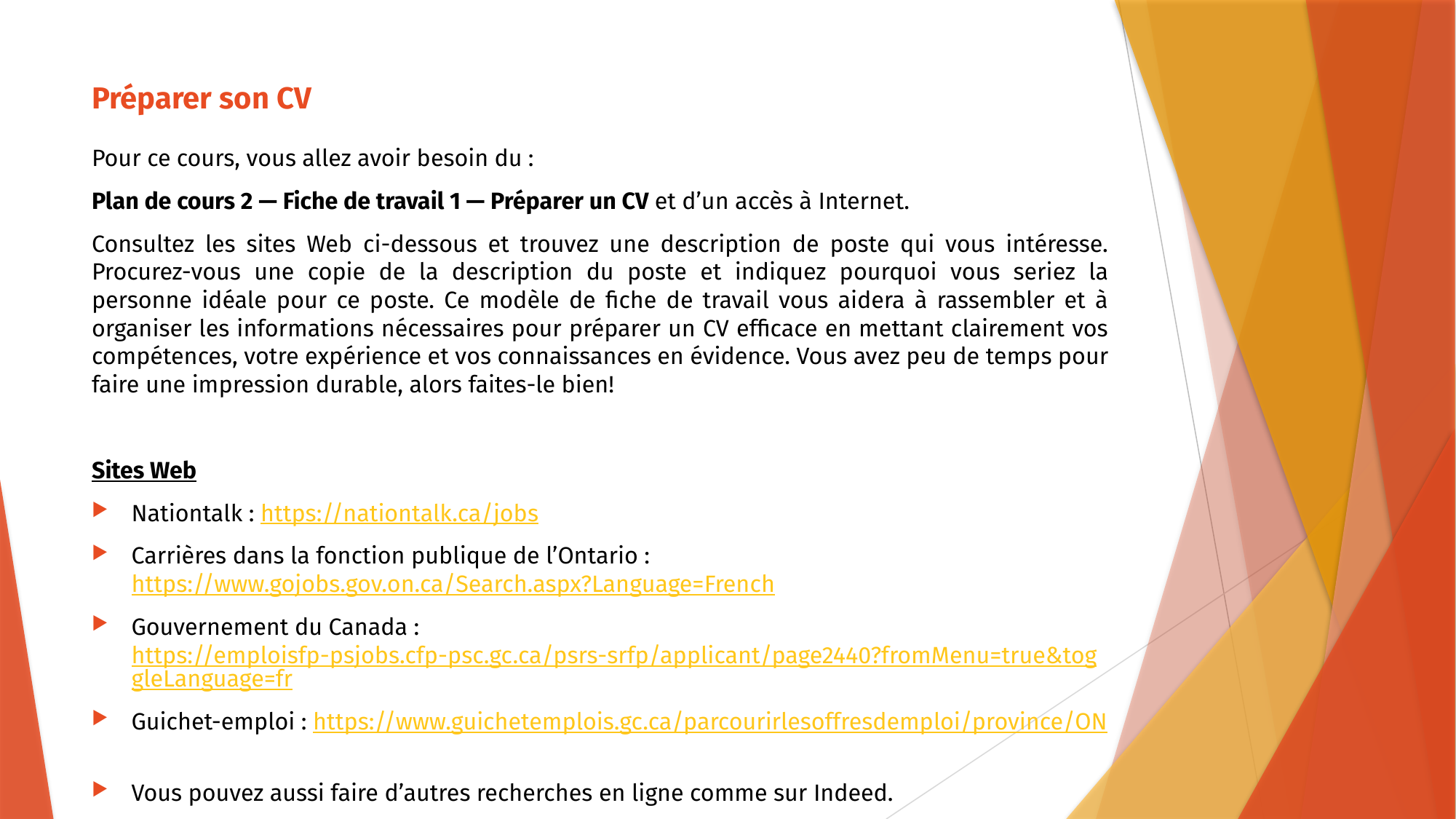

# Préparer son CV
Pour ce cours, vous allez avoir besoin du :
Plan de cours 2 — Fiche de travail 1 — Préparer un CV et d’un accès à Internet.
Consultez les sites Web ci-dessous et trouvez une description de poste qui vous intéresse. Procurez-vous une copie de la description du poste et indiquez pourquoi vous seriez la personne idéale pour ce poste. Ce modèle de fiche de travail vous aidera à rassembler et à organiser les informations nécessaires pour préparer un CV efficace en mettant clairement vos compétences, votre expérience et vos connaissances en évidence. Vous avez peu de temps pour faire une impression durable, alors faites-le bien!

Sites Web
Nationtalk : https://nationtalk.ca/jobs
Carrières dans la fonction publique de l’Ontario : https://www.gojobs.gov.on.ca/Search.aspx?Language=French
Gouvernement du Canada : https://emploisfp-psjobs.cfp-psc.gc.ca/psrs-srfp/applicant/page2440?fromMenu=true&toggleLanguage=fr
Guichet-emploi : https://www.guichetemplois.gc.ca/parcourirlesoffresdemploi/province/ON
Vous pouvez aussi faire d’autres recherches en ligne comme sur Indeed.